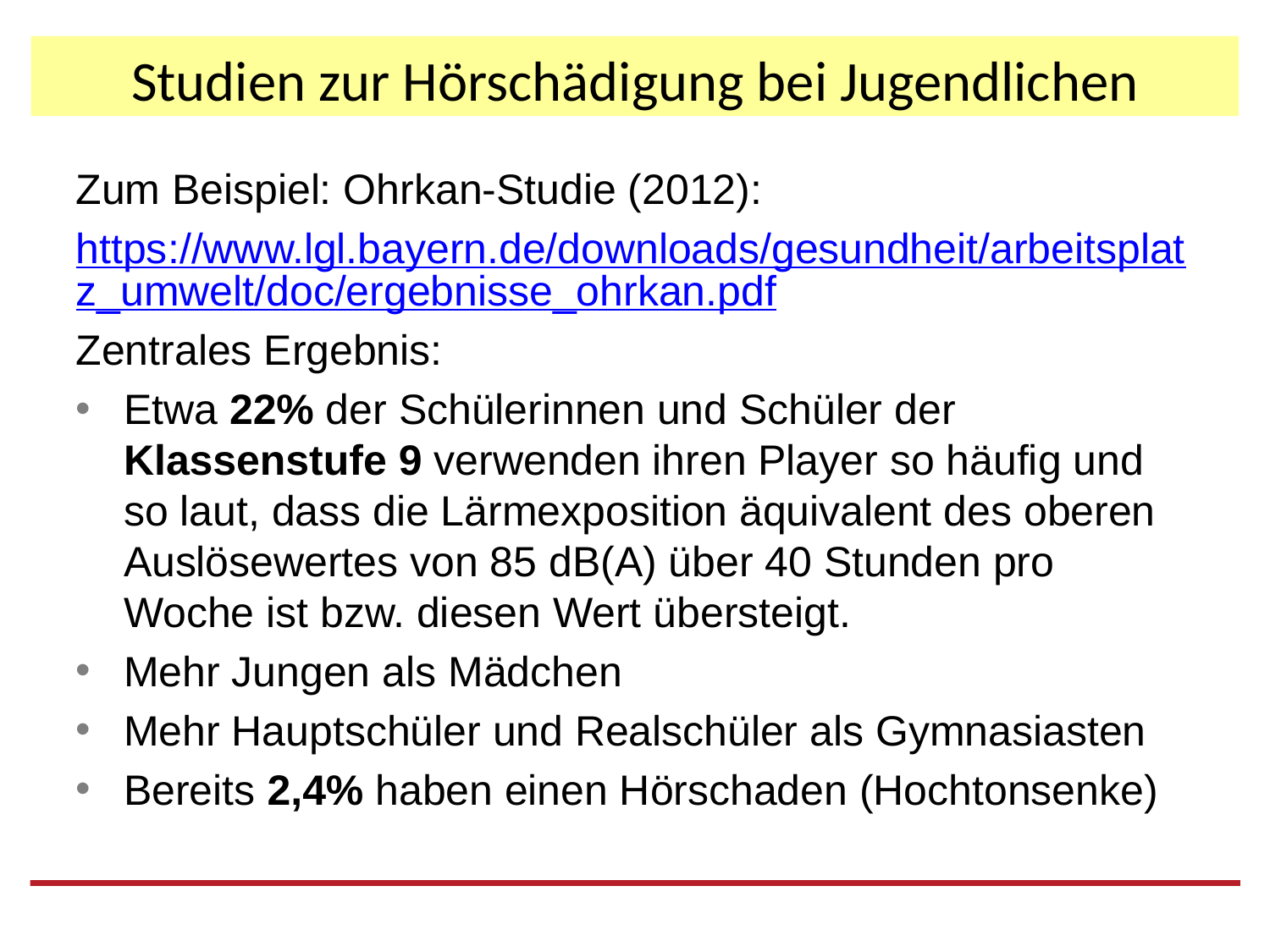

# Studien zur Hörschädigung bei Jugendlichen
Zum Beispiel: Ohrkan-Studie (2012):
https://www.lgl.bayern.de/downloads/gesundheit/arbeitsplatz_umwelt/doc/ergebnisse_ohrkan.pdf
Zentrales Ergebnis:
Etwa 22% der Schülerinnen und Schüler der Klassenstufe 9 verwenden ihren Player so häufig und so laut, dass die Lärmexposition äquivalent des oberen Auslösewertes von 85 dB(A) über 40 Stunden pro Woche ist bzw. diesen Wert übersteigt.
Mehr Jungen als Mädchen
Mehr Hauptschüler und Realschüler als Gymnasiasten
Bereits 2,4% haben einen Hörschaden (Hochtonsenke)